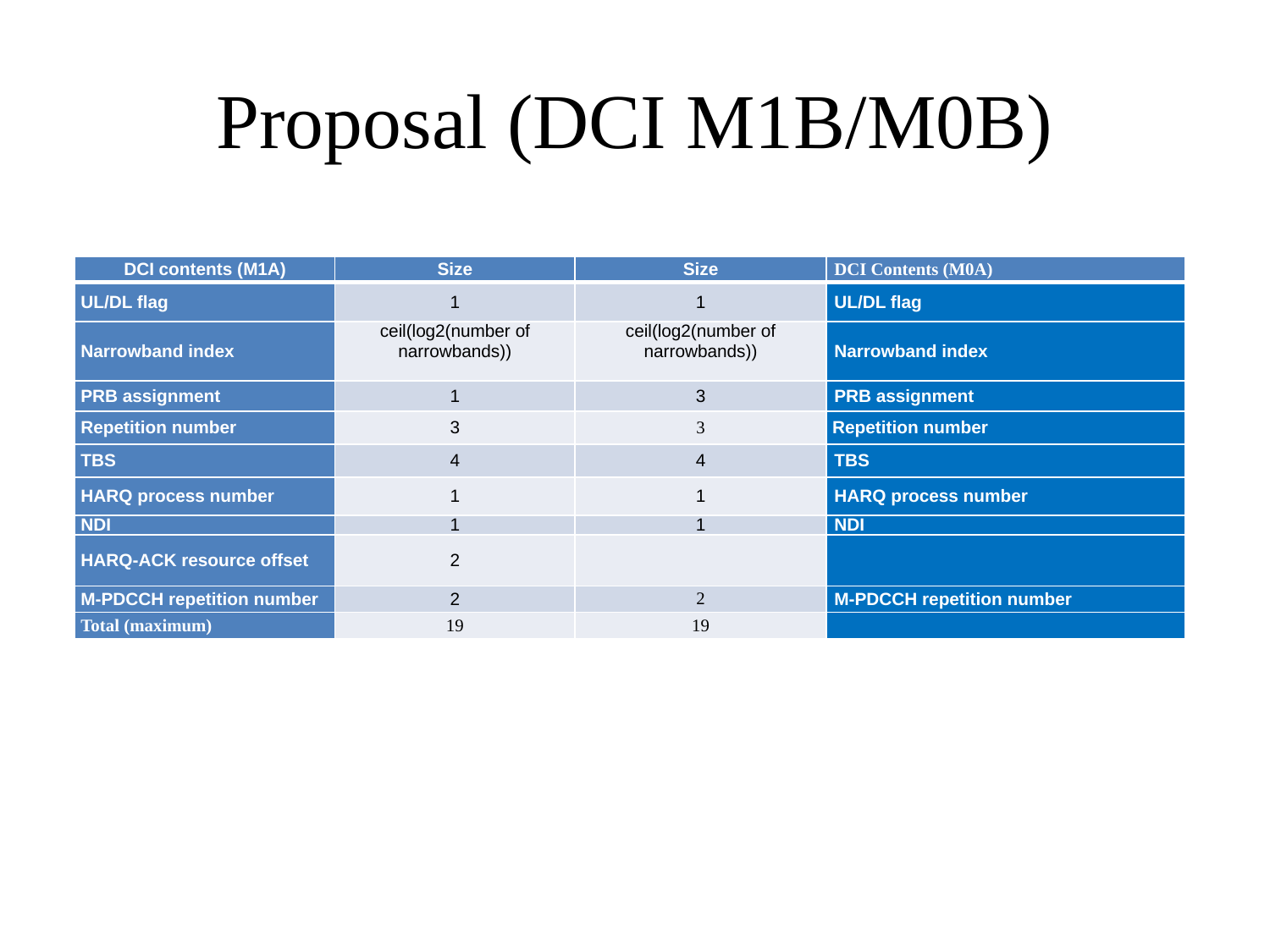

# Proposal (DCI M1B/M0B)
| DCI contents (M1A) | Size | Size | DCI Contents (M0A) |
| --- | --- | --- | --- |
| UL/DL flag | 1 | 1 | UL/DL flag |
| Narrowband index | ceil(log2(number of narrowbands)) | ceil(log2(number of narrowbands)) | Narrowband index |
| PRB assignment | 1 | 3 | PRB assignment |
| Repetition number | 3 | 3 | Repetition number |
| TBS | 4 | 4 | TBS |
| HARQ process number | 1 | 1 | HARQ process number |
| NDI | 1 | 1 | NDI |
| HARQ-ACK resource offset | 2 |  |  |
| M-PDCCH repetition number | 2 | 2 | M-PDCCH repetition number |
| Total (maximum) | 19 | 19 |  |